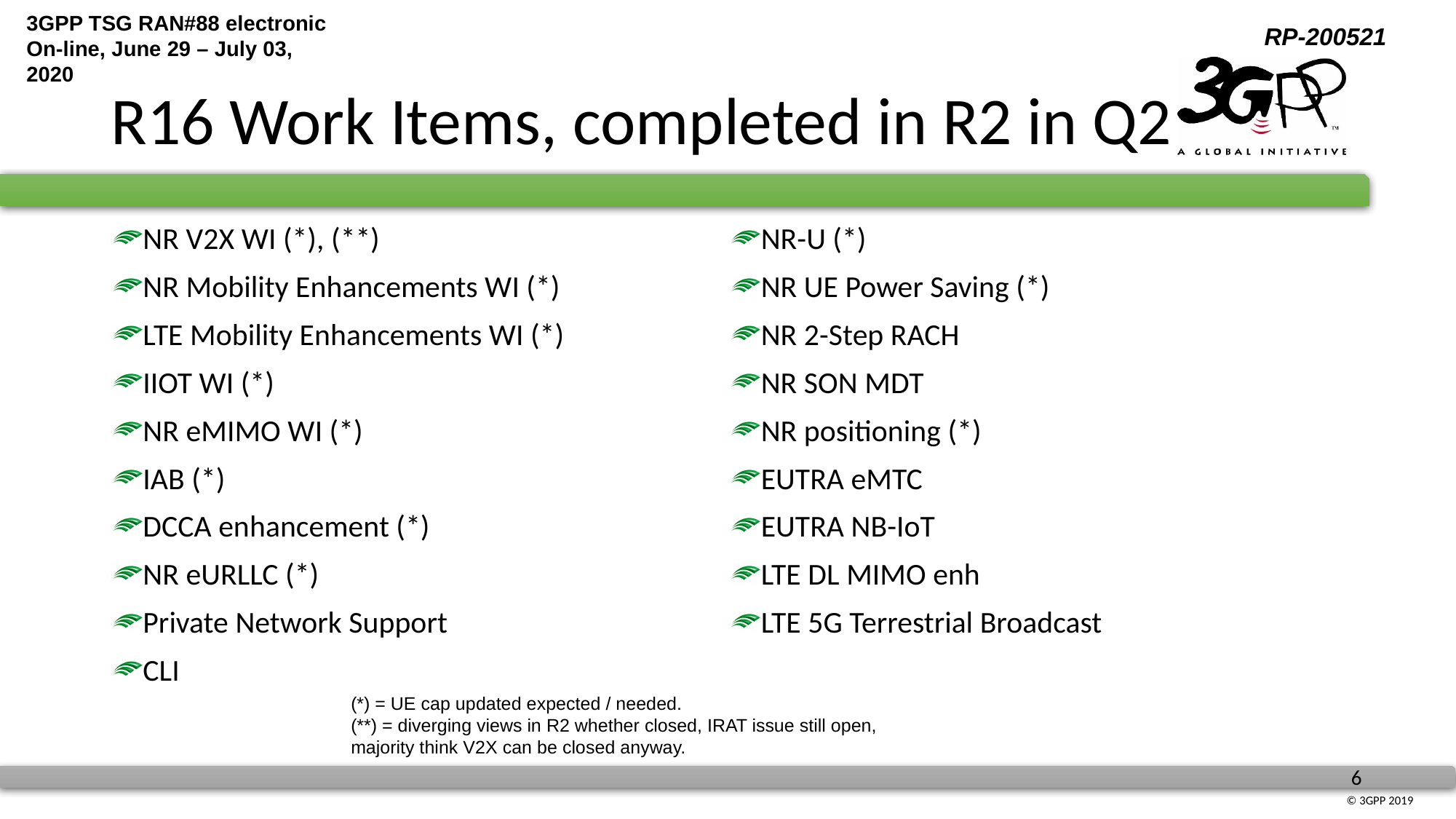

# R16 Work Items, completed in R2 in Q2
NR V2X WI (*), (**)
NR Mobility Enhancements WI (*)
LTE Mobility Enhancements WI (*)
IIOT WI (*)
NR eMIMO WI (*)
IAB (*)
DCCA enhancement (*)
NR eURLLC (*)
Private Network Support
CLI
NR-U (*)
NR UE Power Saving (*)
NR 2-Step RACH
NR SON MDT
NR positioning (*)
EUTRA eMTC
EUTRA NB-IoT
LTE DL MIMO enh
LTE 5G Terrestrial Broadcast

(*) = UE cap updated expected / needed.
(**) = diverging views in R2 whether closed, IRAT issue still open, majority think V2X can be closed anyway.